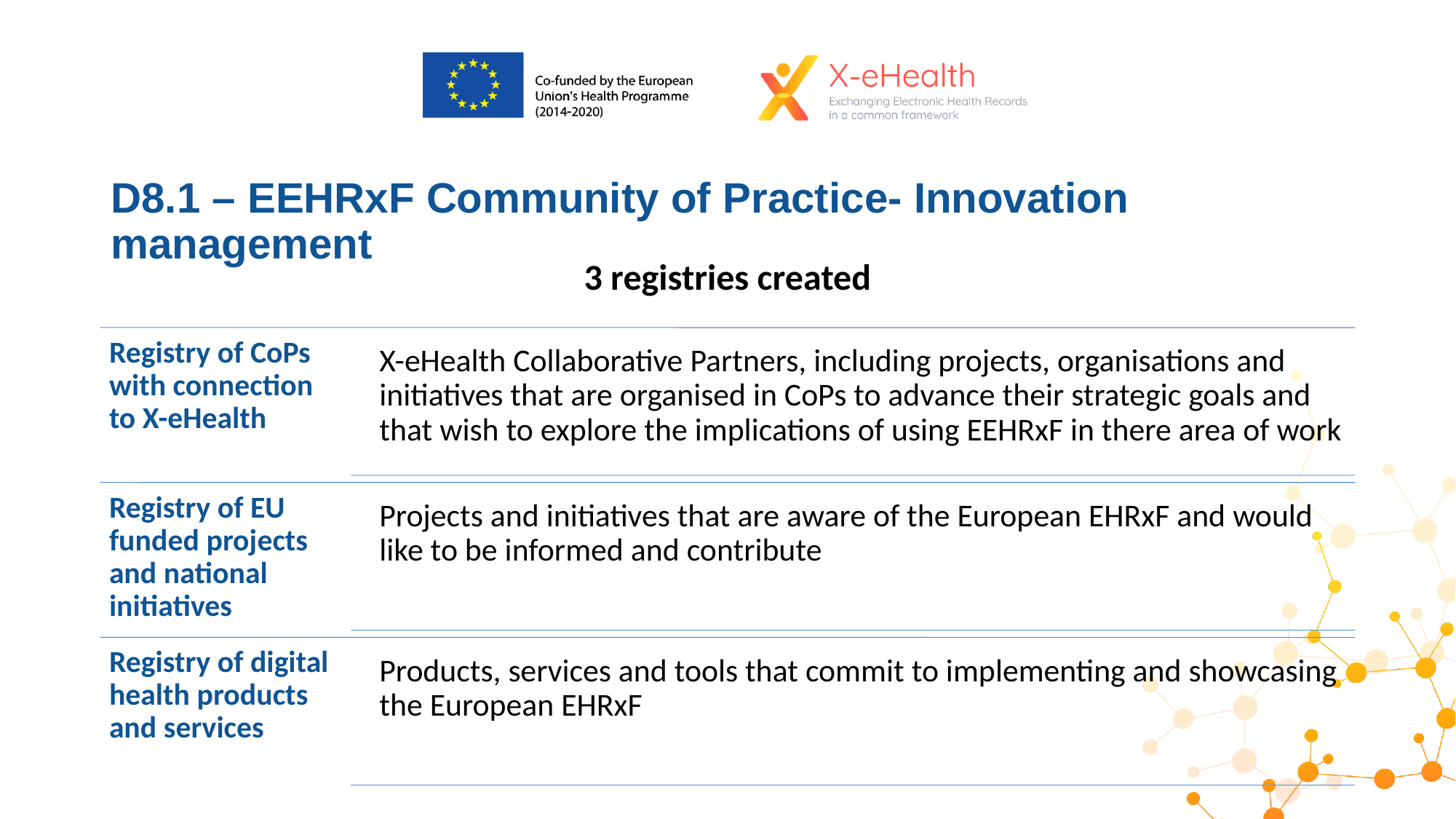

# D8.1 – EEHRxF Community of Practice- Innovation management
3 registries created

Registry of CoPs with connection to X-eHealth
X-eHealth Collaborative Partners, including projects, organisations and initiatives that are organised in CoPs to advance their strategic goals and that wish to explore the implications of using EEHRxF in there area of work
Registry of EU funded projects and national initiatives
Projects and initiatives that are aware of the European EHRxF and would like to be informed and contribute
Registry of digital health products and services
Products, services and tools that commit to implementing and showcasing the European EHRxF